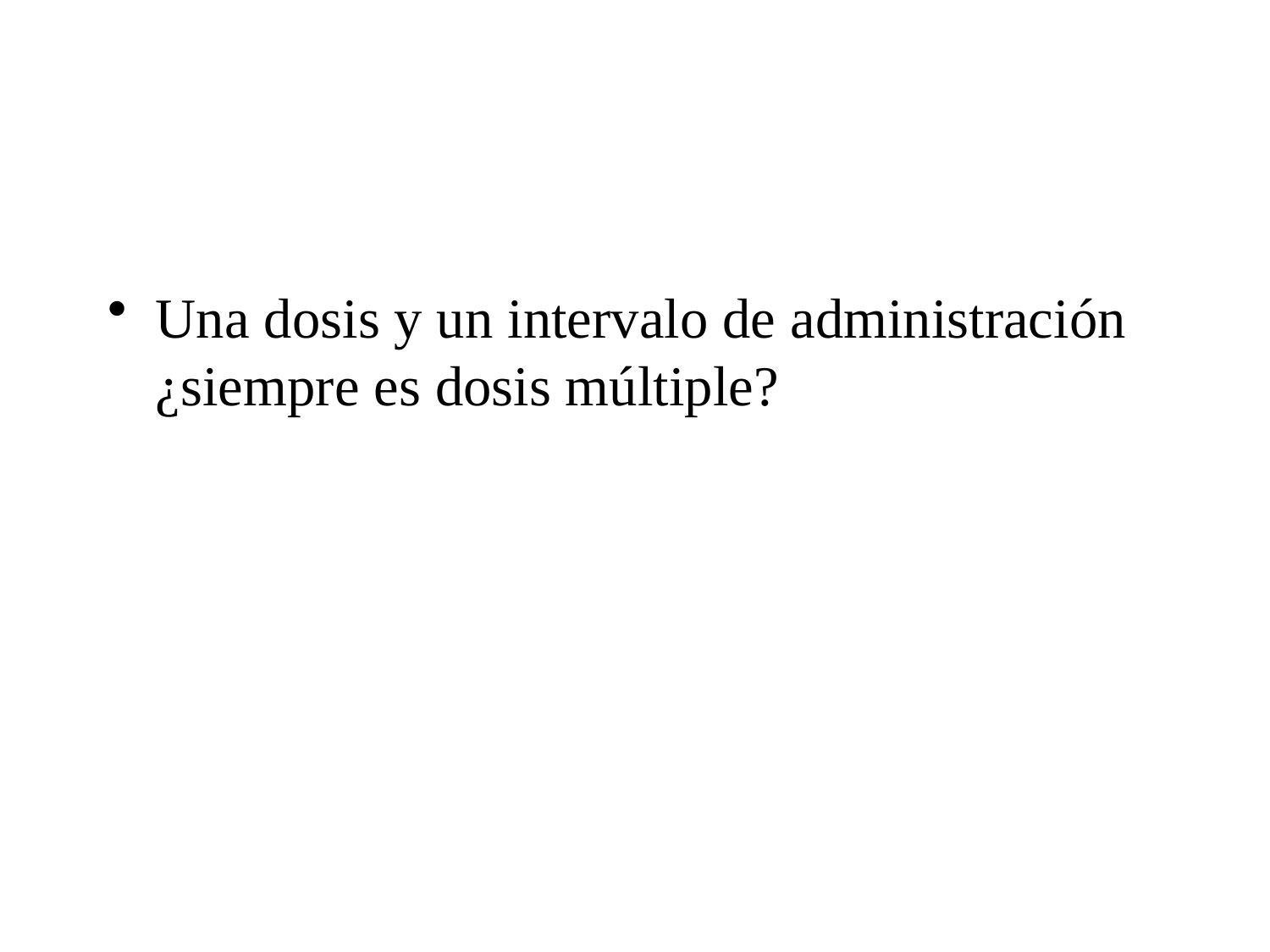

#
Una dosis y un intervalo de administración ¿siempre es dosis múltiple?